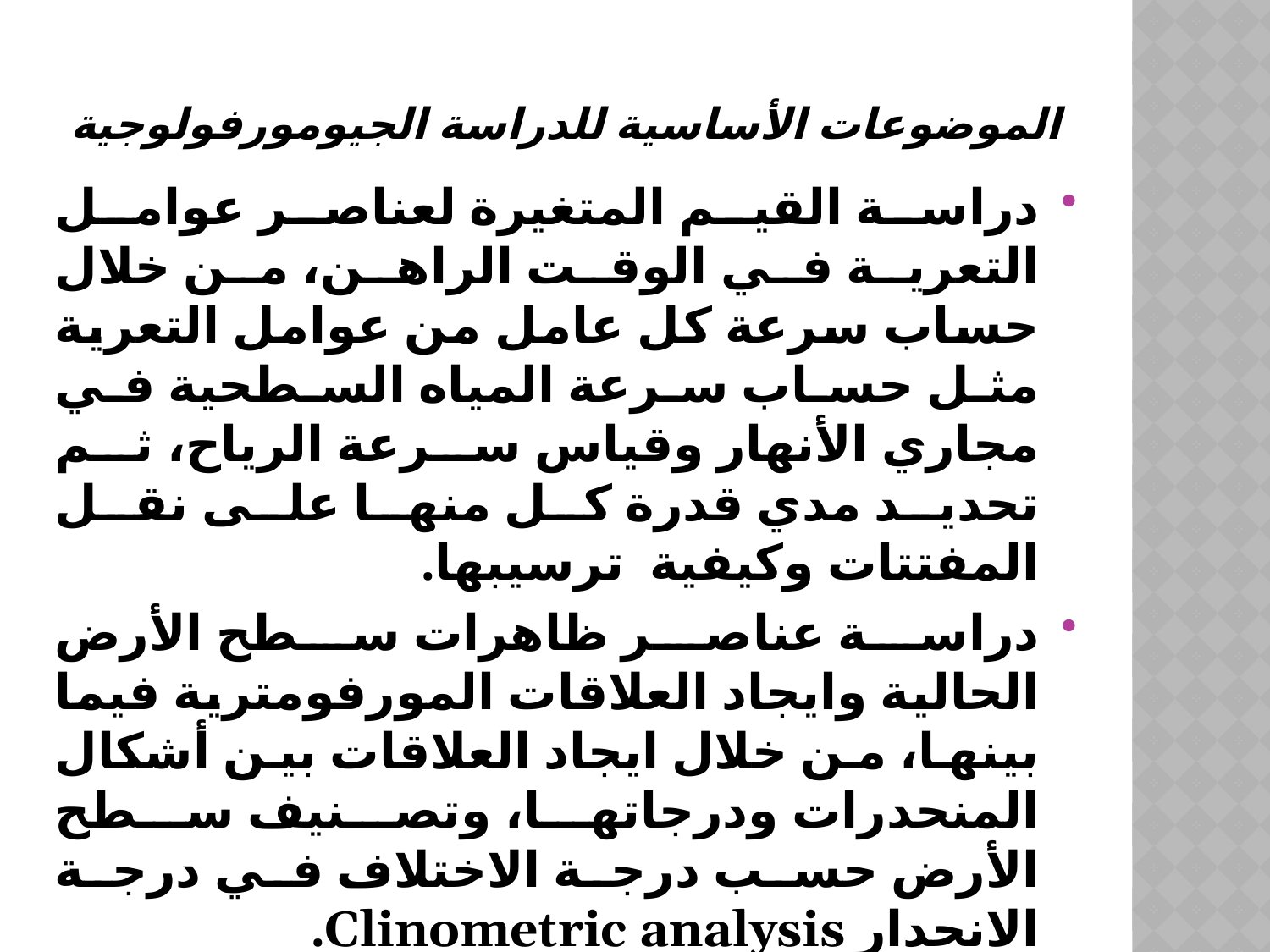

# الموضوعات الأساسية للدراسة الجيومورفولوجية
دراسة القيم المتغيرة لعناصر عوامل التعرية في الوقت الراهن، من خلال حساب سرعة كل عامل من عوامل التعرية مثل حساب سرعة المياه السطحية في مجاري الأنهار وقياس سرعة الرياح، ثم تحديد مدي قدرة كل منها على نقل المفتتات وكيفية  ترسيبها.
دراسة عناصر ظاهرات سطح الأرض الحالية وايجاد العلاقات المورفومترية فيما بينها، من خلال ايجاد العلاقات بين أشكال المنحدرات ودرجاتها، وتصنيف سطح الأرض حسب درجة الاختلاف في درجة الانحدار Clinometric analysis.
دراسة درجة التضرس، ونسبة الأرض المضرسة إلى المساحة الكلية للإقليم Volumetric analysis  .